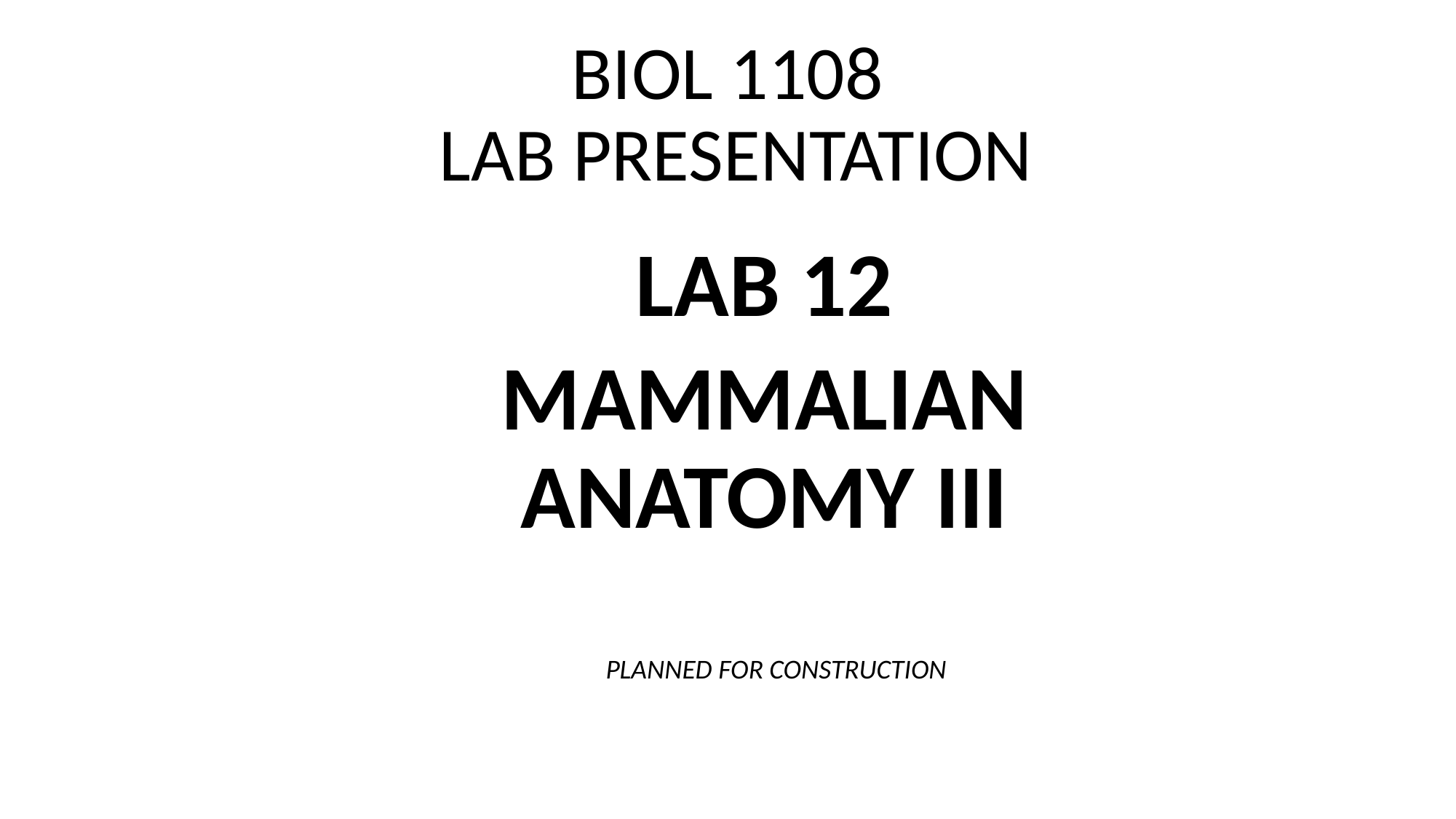

# BIOL 1108 LAB PRESENTATION
LAB 12
MAMMALIAN ANATOMY III
PLANNED FOR CONSTRUCTION